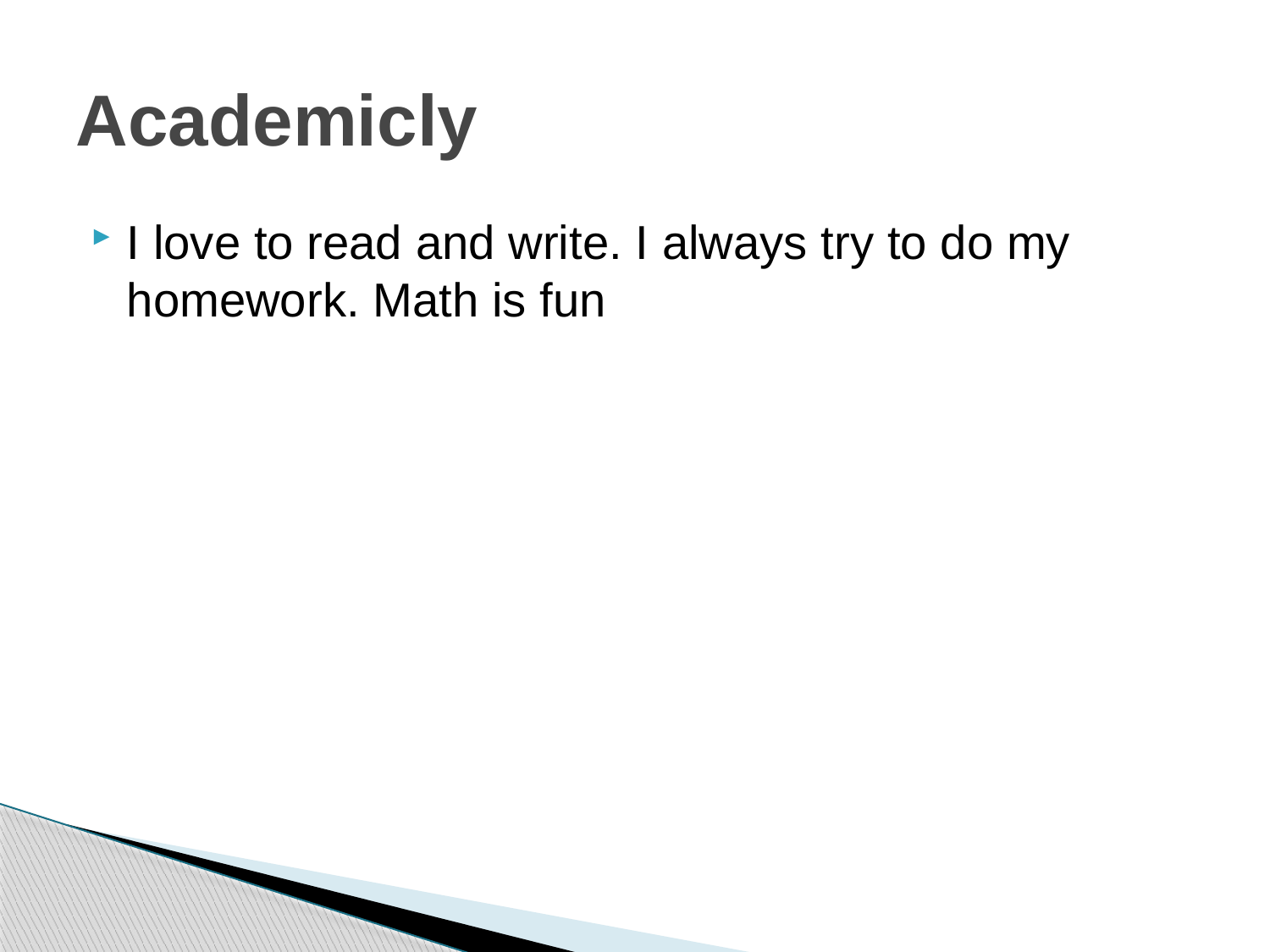

# Academicly
I love to read and write. I always try to do my homework. Math is fun